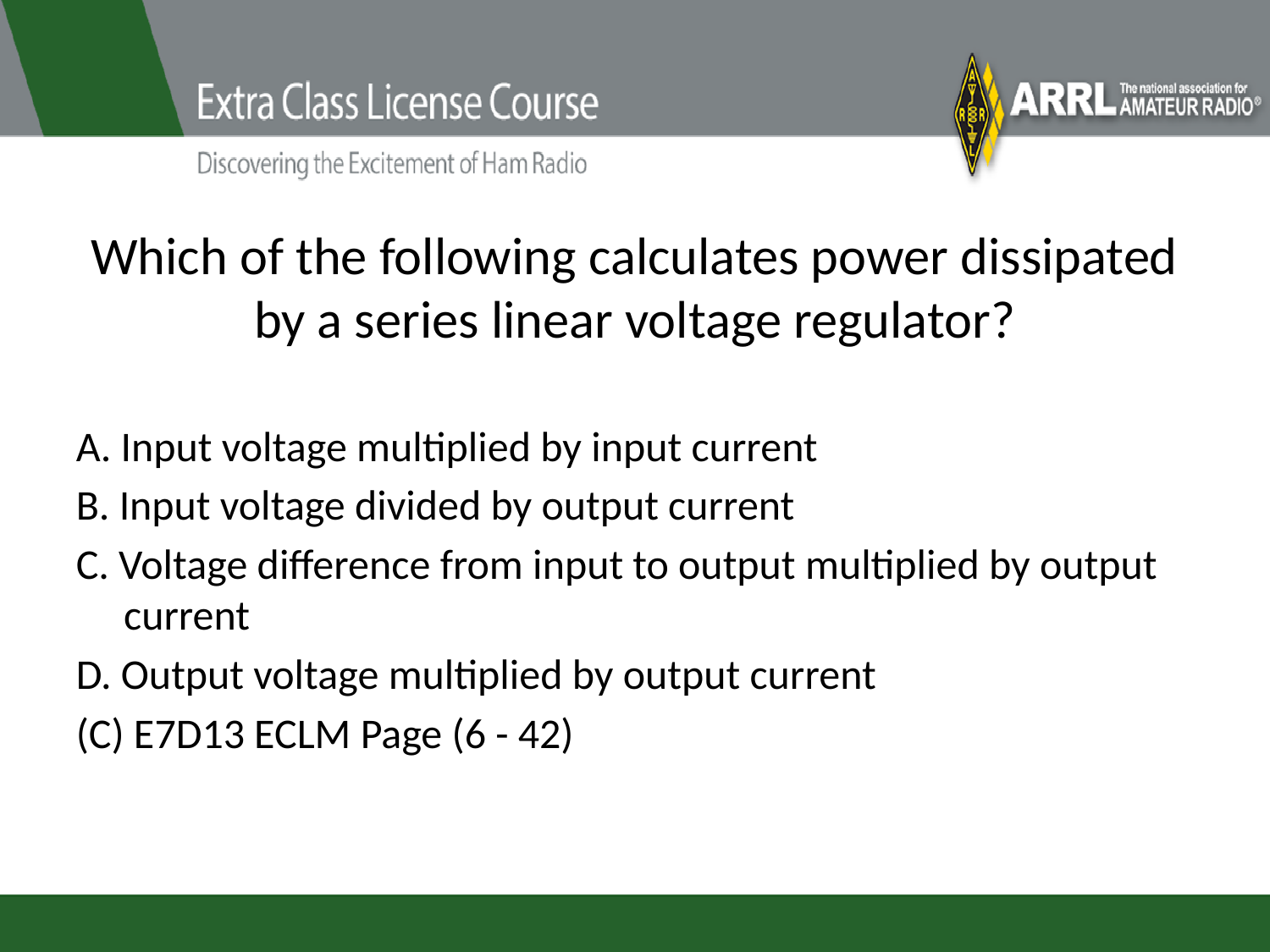

# Which of the following calculates power dissipated by a series linear voltage regulator?
A. Input voltage multiplied by input current
B. Input voltage divided by output current
C. Voltage difference from input to output multiplied by output current
D. Output voltage multiplied by output current
(C) E7D13 ECLM Page (6 - 42)